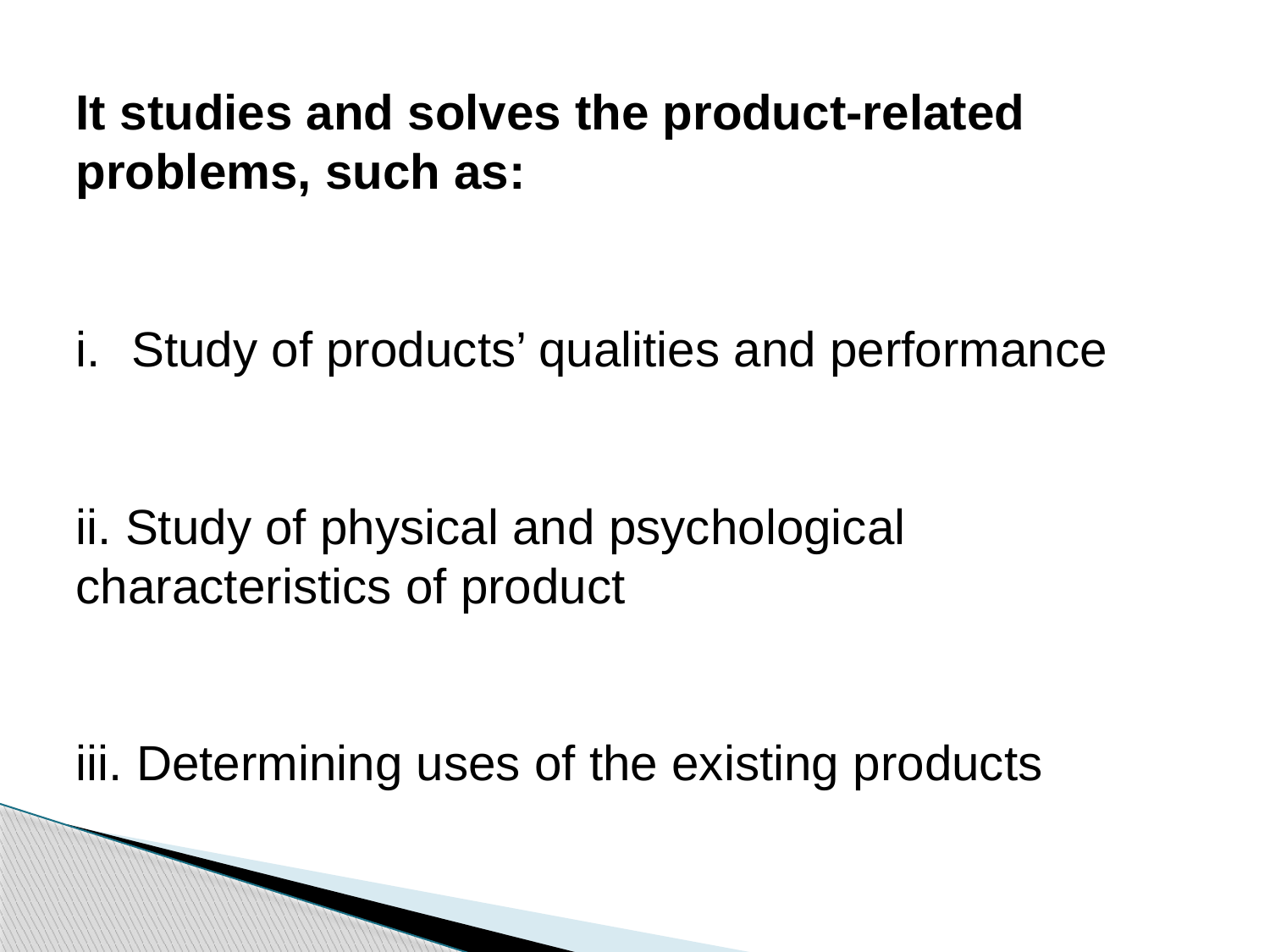

It studies and solves the product-related problems, such as:

Study of products’ qualities and performance

ii. Study of physical and psychological characteristics of product

iii. Determining uses of the existing products